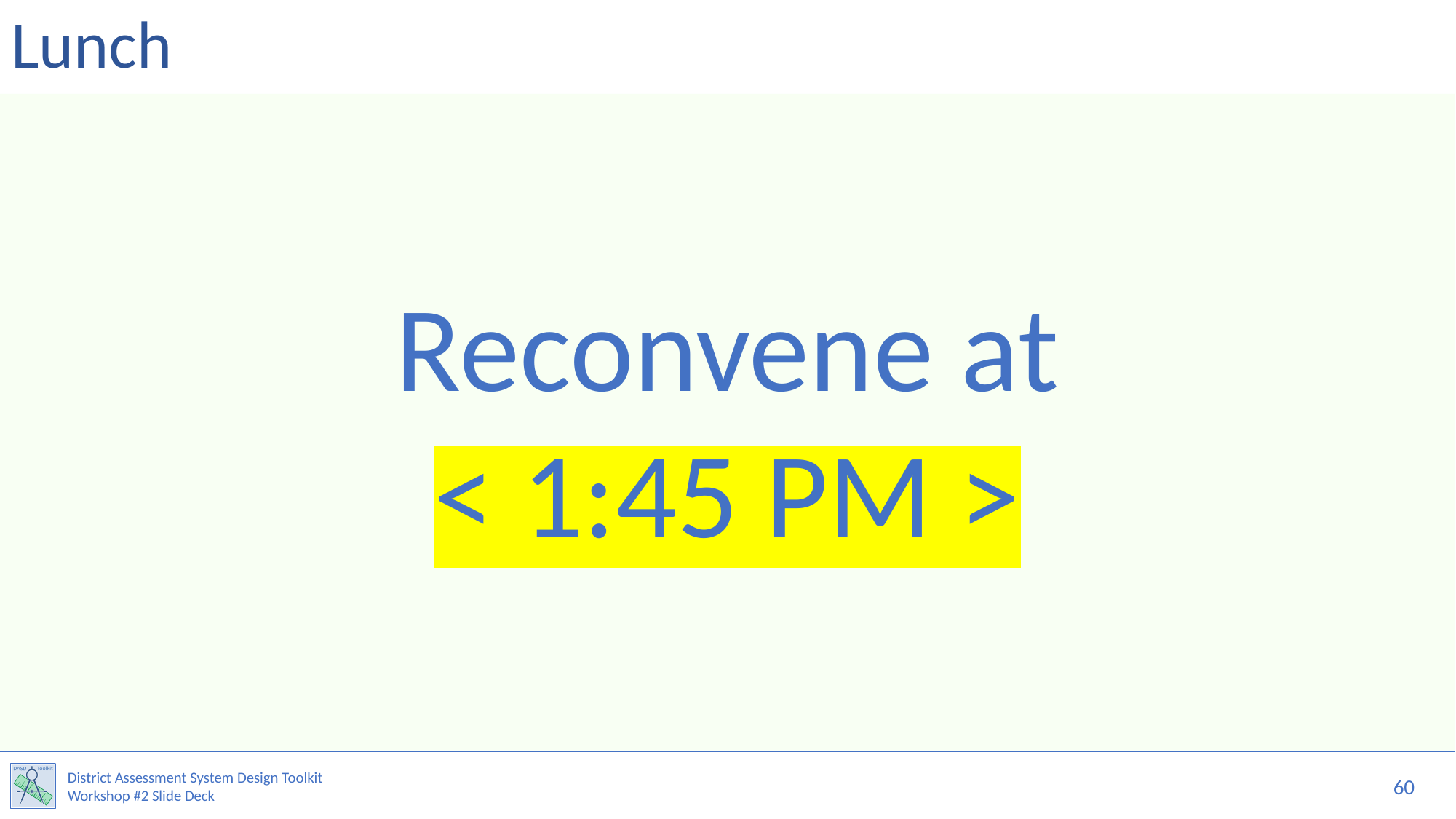

# Lunch
Reconvene at
< 1:45 PM >